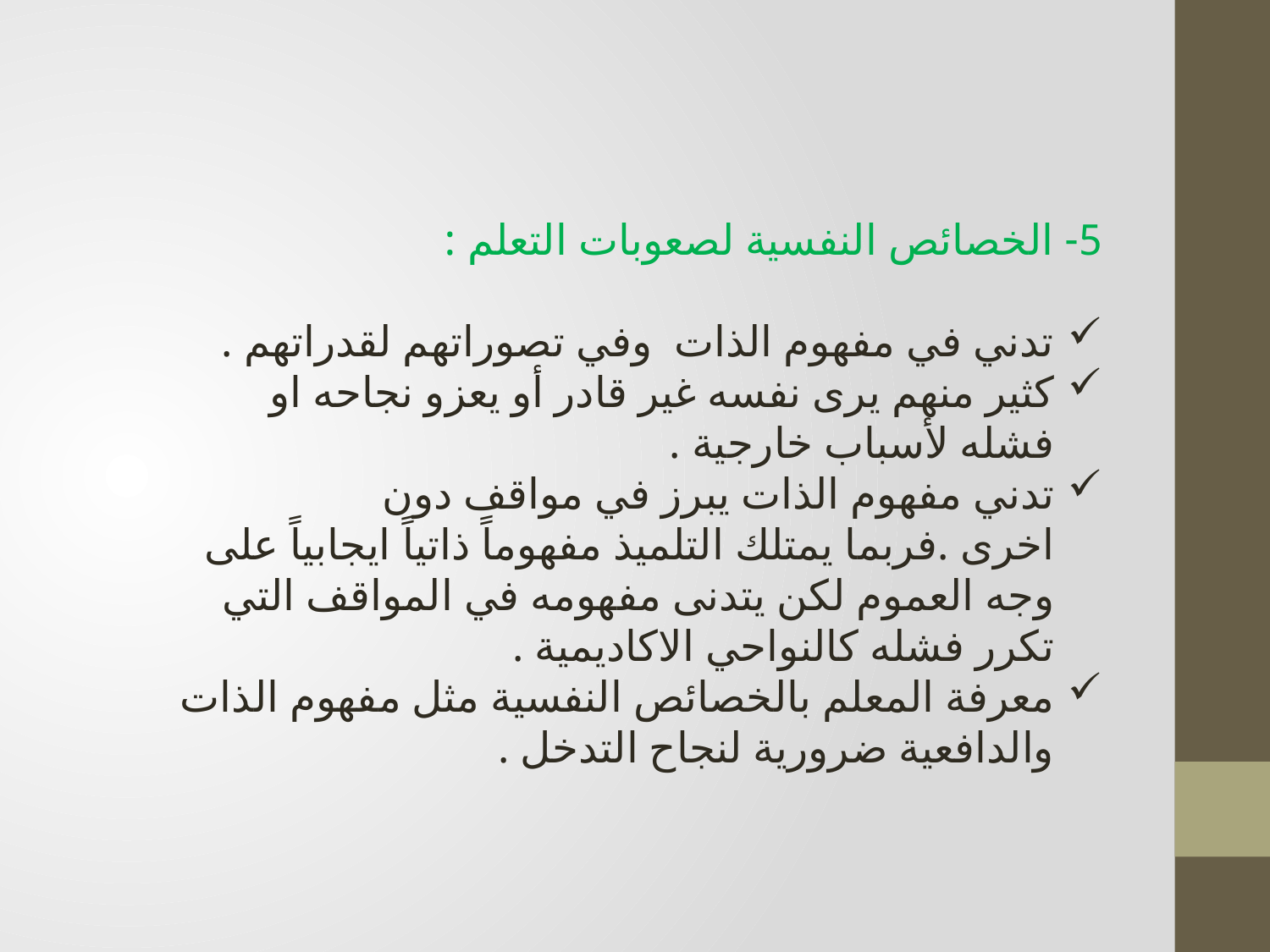

5- الخصائص النفسية لصعوبات التعلم :

تدني في مفهوم الذات  وفي تصوراتهم لقدراتهم .
كثير منهم يرى نفسه غير قادر أو يعزو نجاحه او فشله لأسباب خارجية .
تدني مفهوم الذات يبرز في مواقف دون اخرى .فربما يمتلك التلميذ مفهوماً ذاتياً ايجابياً على وجه العموم لكن يتدنى مفهومه في المواقف التي تكرر فشله كالنواحي الاكاديمية .
معرفة المعلم بالخصائص النفسية مثل مفهوم الذات والدافعية ضرورية لنجاح التدخل .